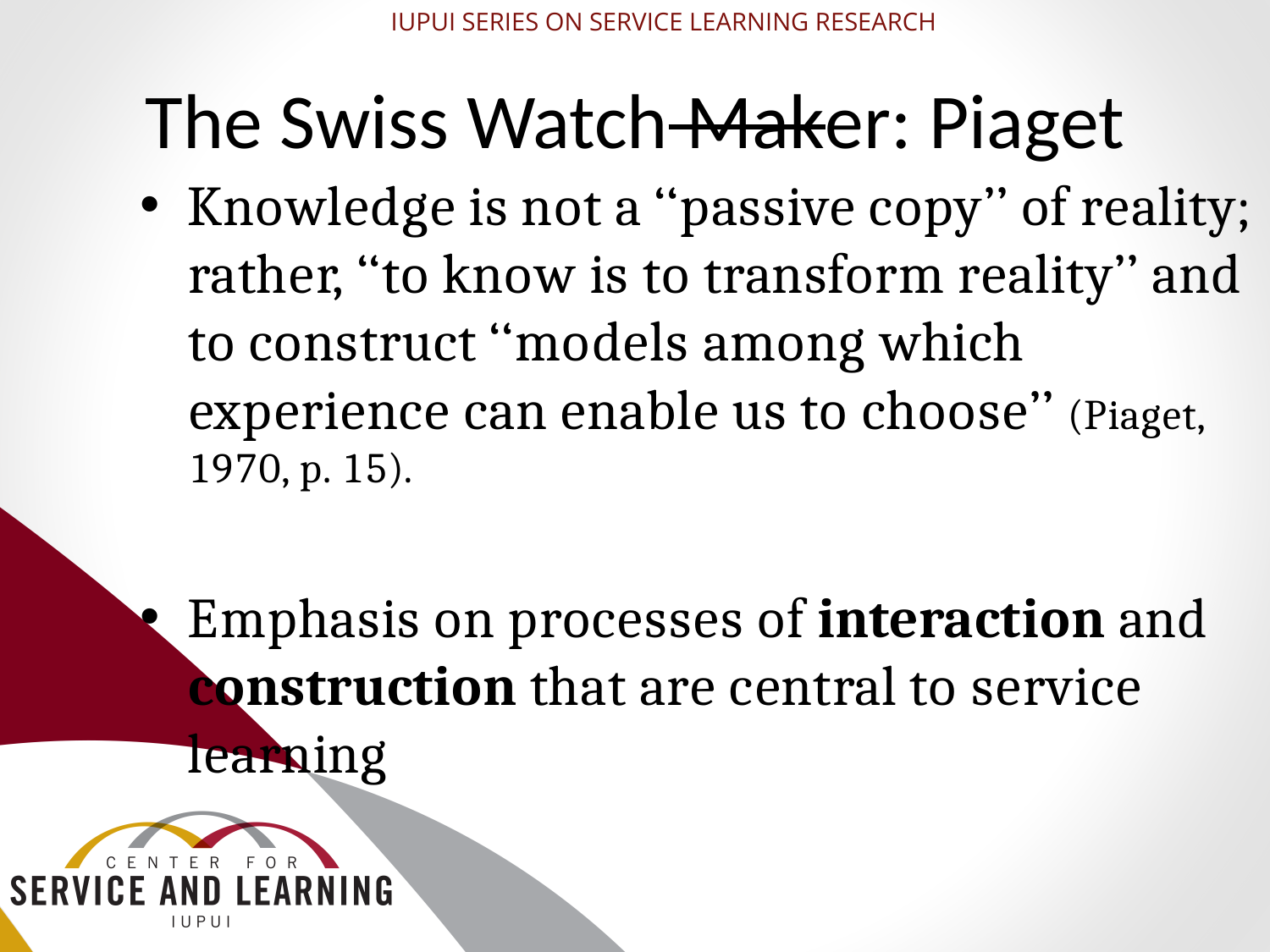

IUPUI SERIES ON SERVICE LEARNING RESEARCH
# The Swiss Watch Maker: Piaget
Knowledge is not a ‘‘passive copy’’ of reality; rather, ‘‘to know is to transform reality’’ and to construct ‘‘models among which experience can enable us to choose’’ (Piaget, 1970, p. 15).

Emphasis on processes of interaction and construction that are central to service learning